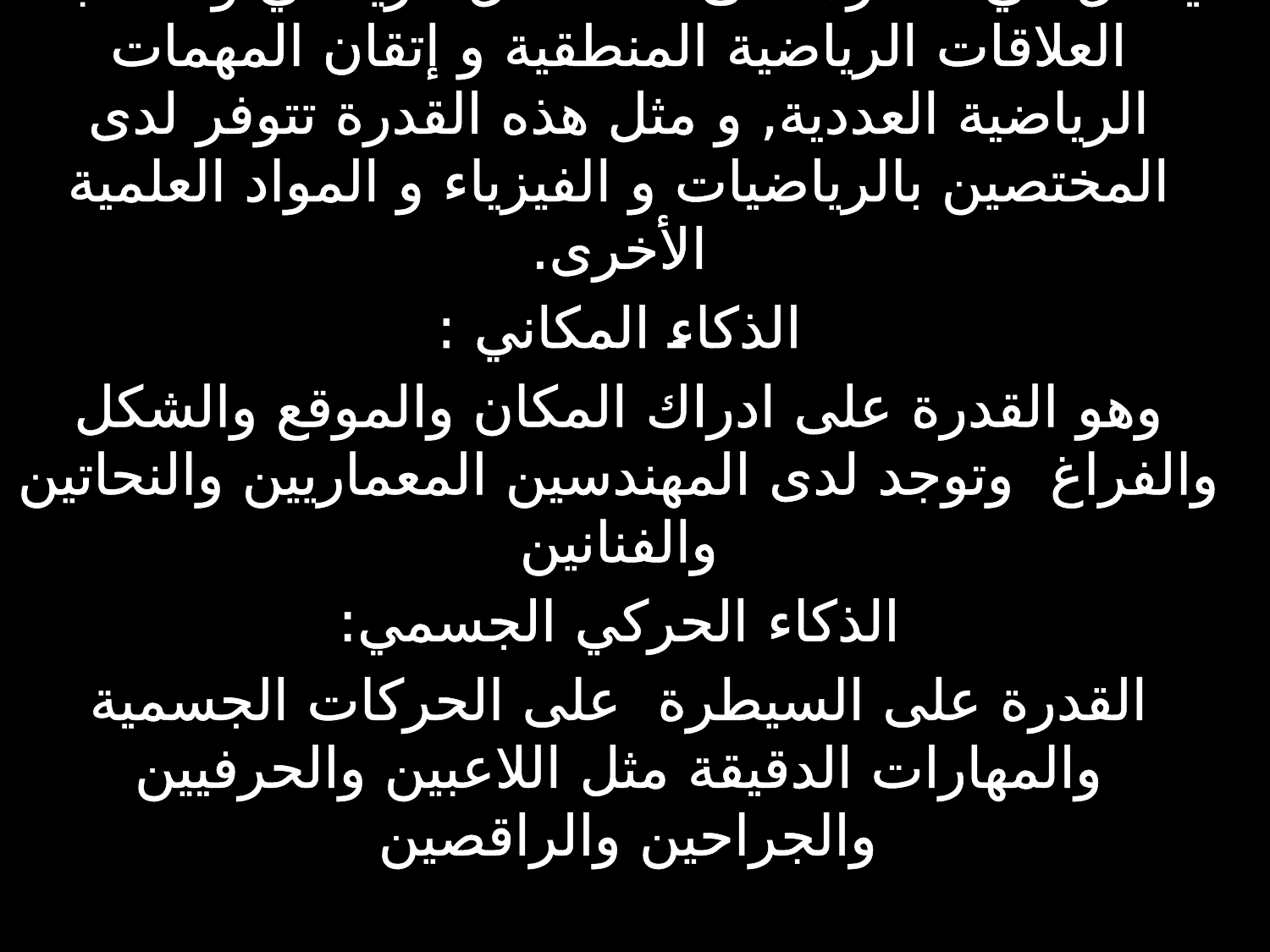

الذكاء المنطق الرياضي:
يتمثل في القدرة على الاستدلال الرياضي و معالجة العلاقات الرياضية المنطقية و إتقان المهمات الرياضية العددية, و مثل هذه القدرة تتوفر لدى المختصين بالرياضيات و الفيزياء و المواد العلمية الأخرى.
الذكاء المكاني :
وهو القدرة على ادراك المكان والموقع والشكل والفراغ  وتوجد لدى المهندسين المعماريين والنحاتين والفنانين
الذكاء الحركي الجسمي:
القدرة على السيطرة  على الحركات الجسمية والمهارات الدقيقة مثل اللاعبين والحرفيين والجراحين والراقصين